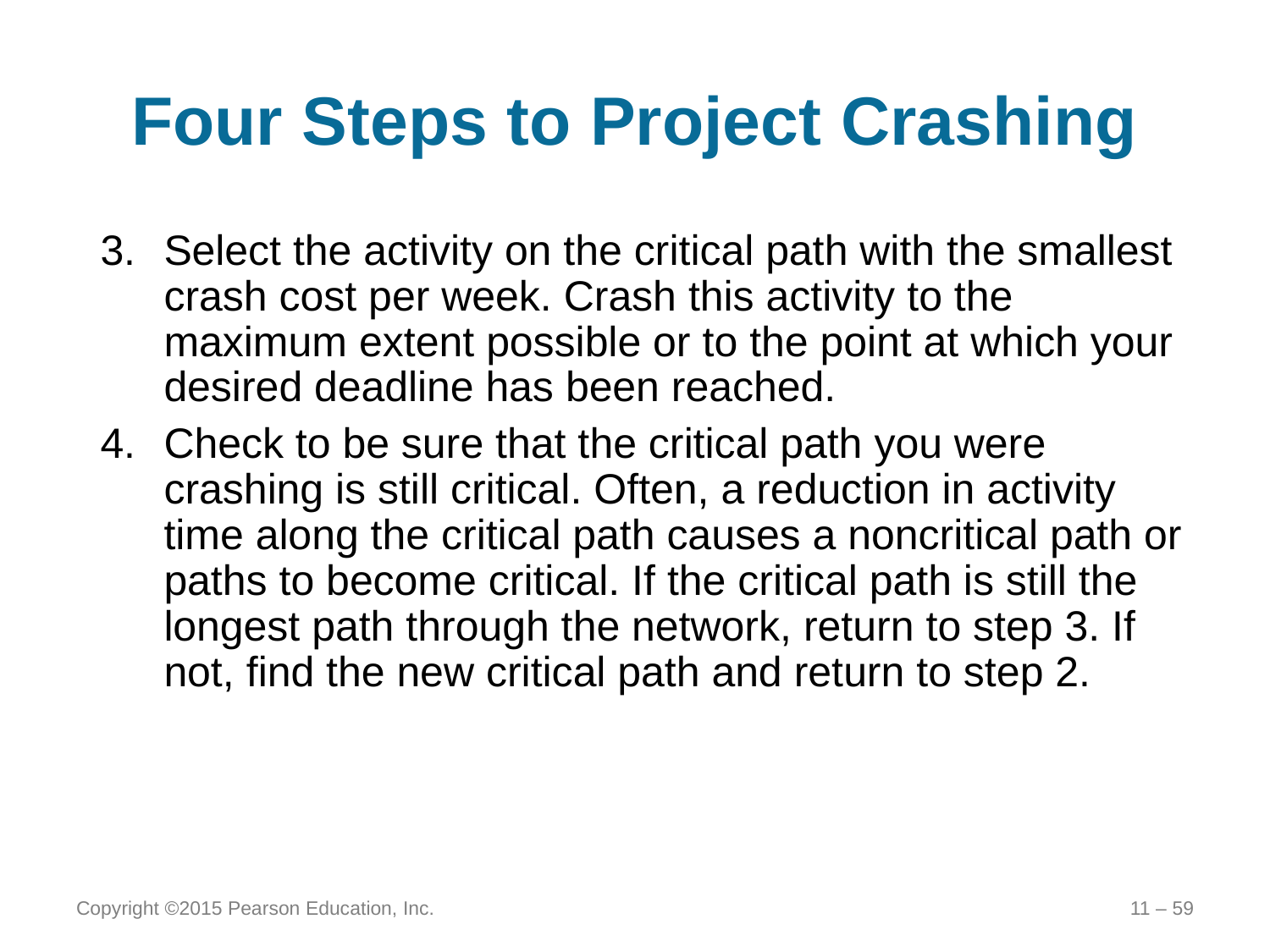

# Four Steps to Project Crashing
Select the activity on the critical path with the smallest crash cost per week. Crash this activity to the maximum extent possible or to the point at which your desired deadline has been reached.
Check to be sure that the critical path you were crashing is still critical. Often, a reduction in activity time along the critical path causes a noncritical path or paths to become critical. If the critical path is still the longest path through the network, return to step 3. If not, find the new critical path and return to step 2.
Copyright ©2015 Pearson Education, Inc.
11 – 59